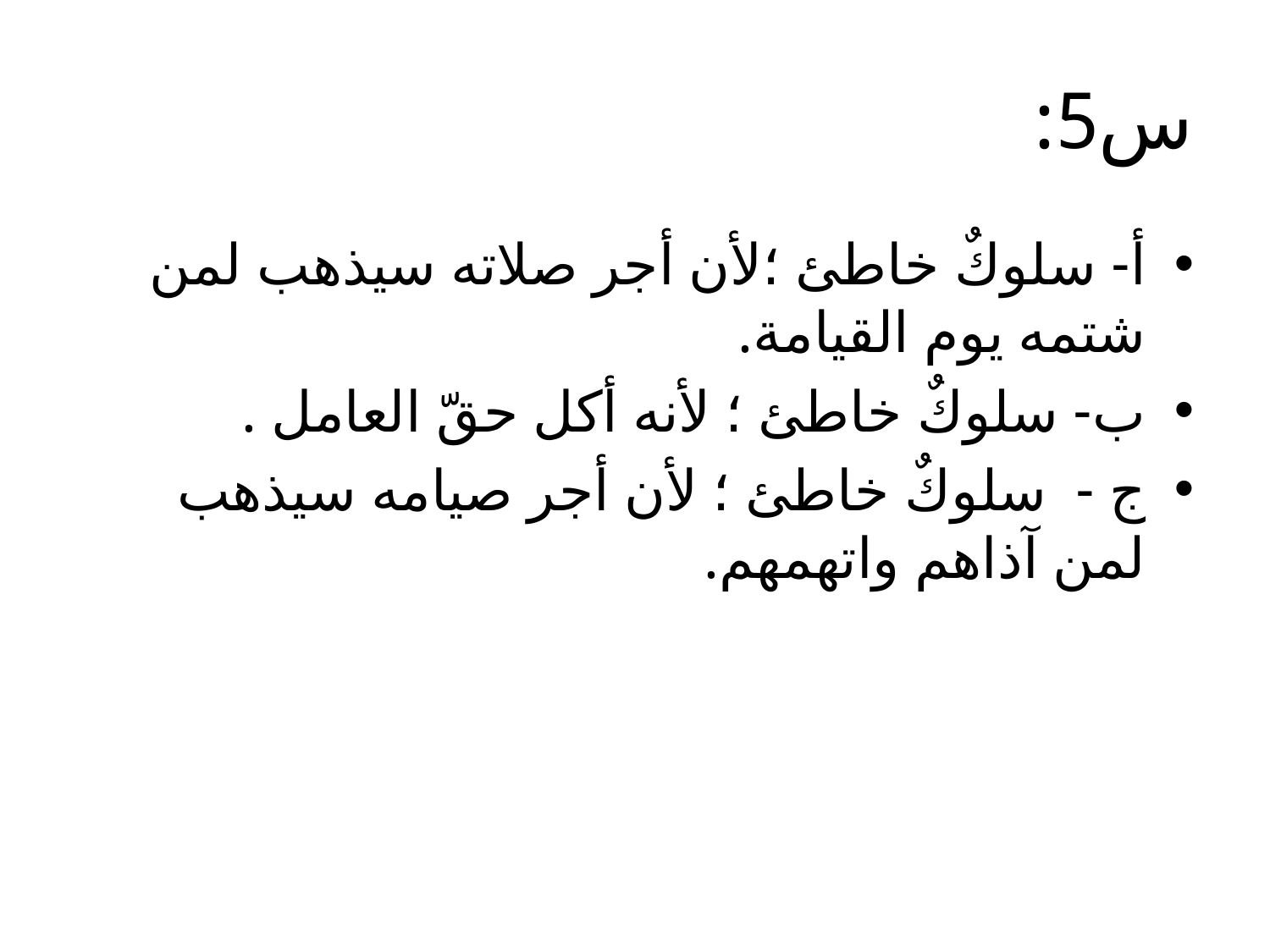

# س5:
أ- سلوكٌ خاطئ ؛لأن أجر صلاته سيذهب لمن شتمه يوم القيامة.
ب- سلوكٌ خاطئ ؛ لأنه أكل حقّ العامل .
ج -  سلوكٌ خاطئ ؛ لأن أجر صيامه سيذهب لمن آذاهم واتهمهم.